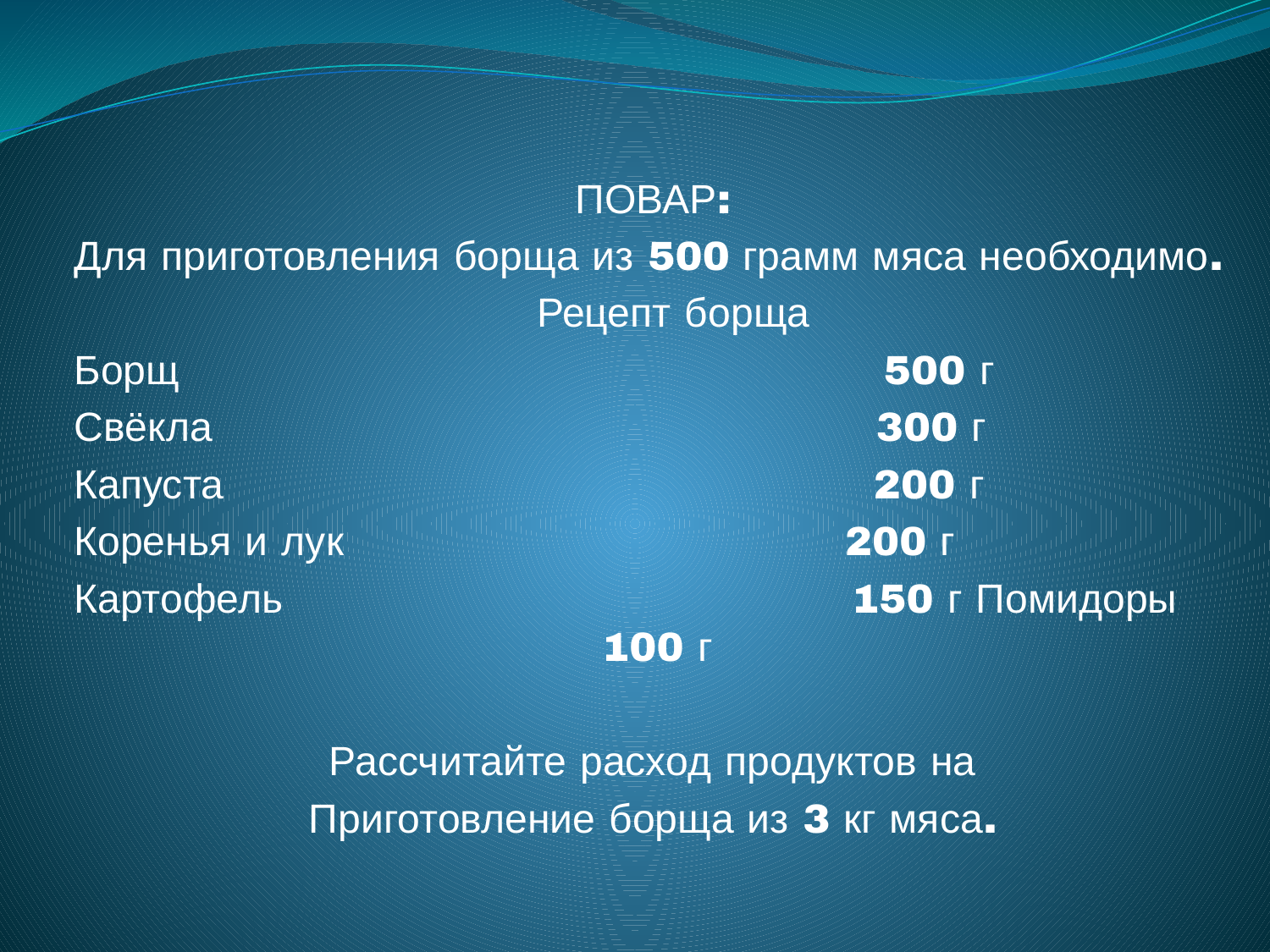

ПОВАР:
Для приготовления борща из 500 грамм мяса необходимо.
   Рецепт борща
Борщ                                                    500 г
Свёкла                                                 300 г
Капуста                                                200 г
Коренья и лук                                     200 г
Картофель                                          150 г Помидоры                                           100 г

Рассчитайте расход продуктов на
Приготовление борща из 3 кг мяса.